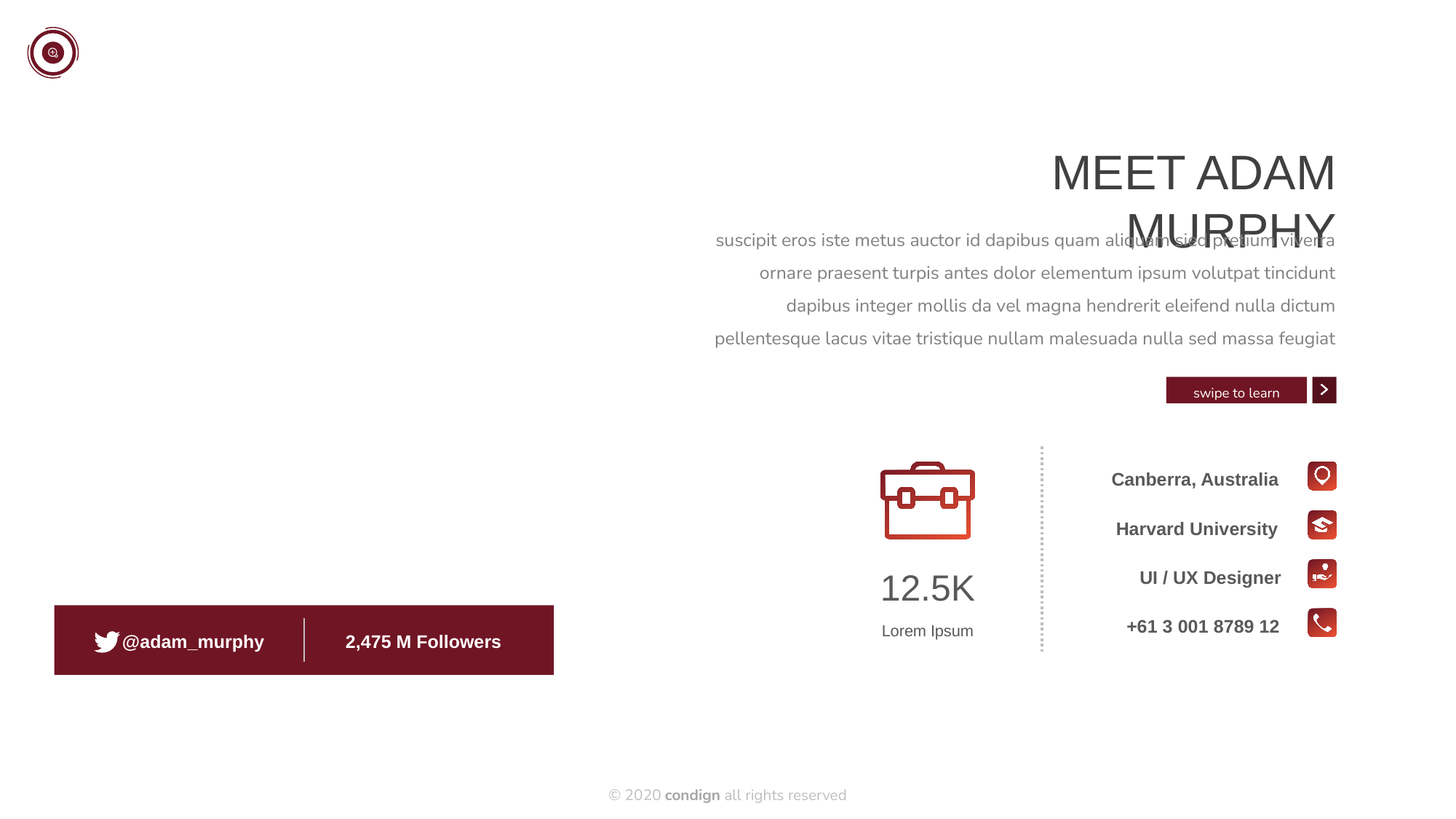

MEET ADAM MURPHY
suscipit eros iste metus auctor id dapibus quam aliquam sied pretium viverra ornare praesent turpis antes dolor elementum ipsum volutpat tincidunt dapibus integer mollis da vel magna hendrerit eleifend nulla dictum pellentesque lacus vitae tristique nullam malesuada nulla sed massa feugiat
swipe to learn

Canberra, Australia

Harvard University

UI / UX Designer

12.5K
+61 3 001 8789 12

Lorem Ipsum
@adam_murphy
2,475 M Followers

© 2020 condign all rights reserved